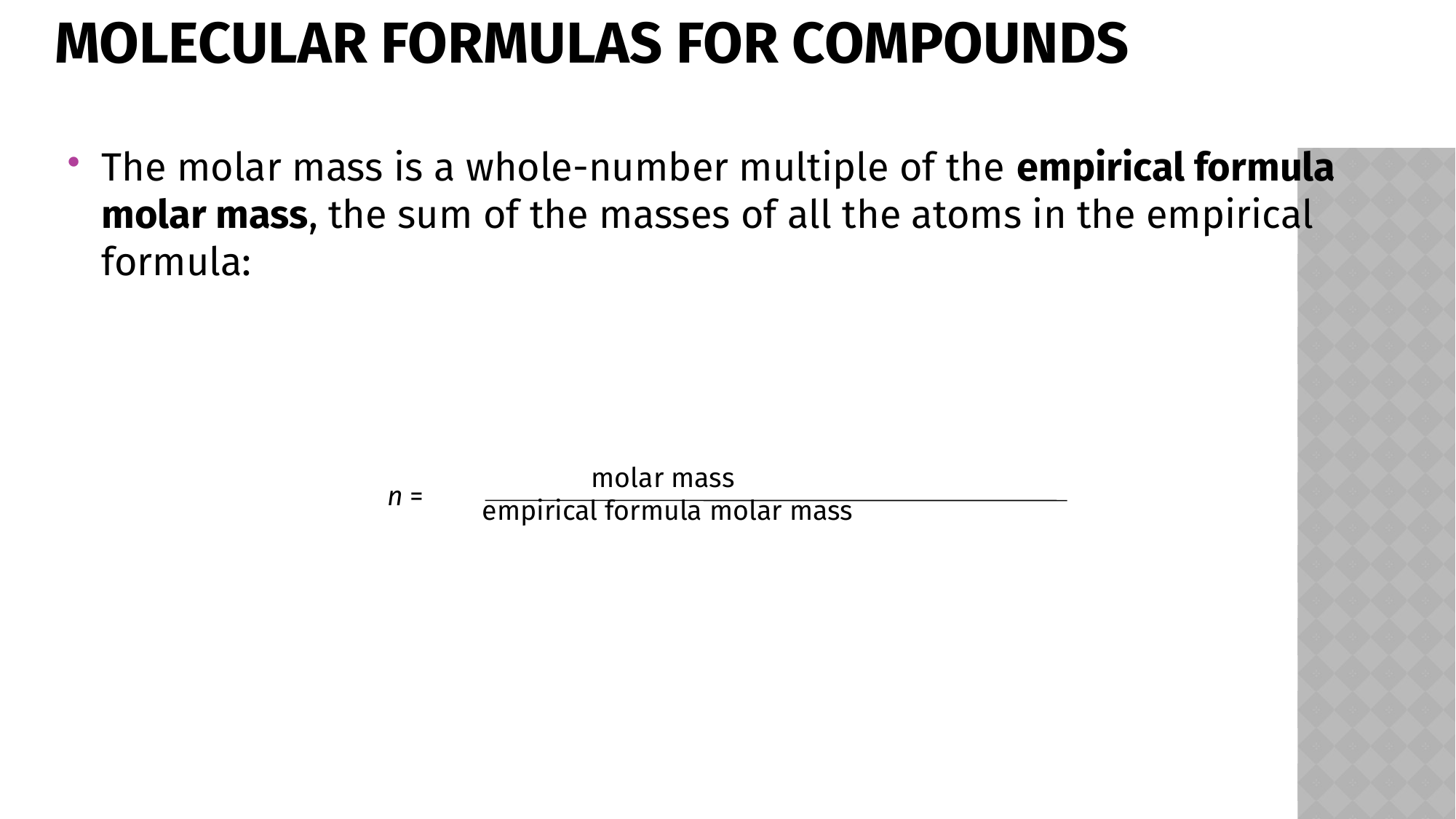

# Molecular Formulas for Compounds

The molar mass is a whole-number multiple of the empirical formula molar mass, the sum of the masses of all the atoms in the empirical formula:
	molar mass
empirical formula molar mass
n =